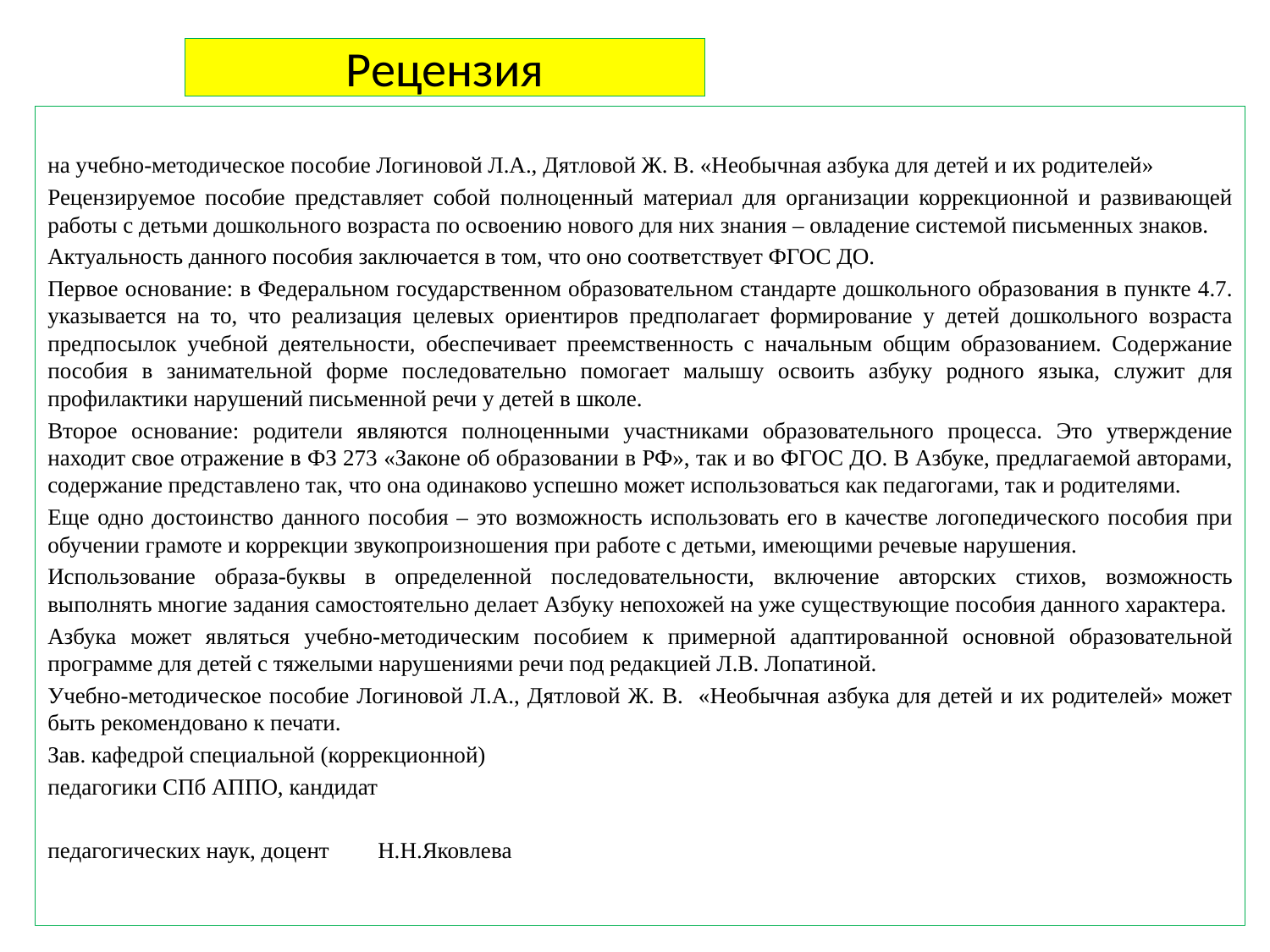

# Рецензия

на учебно-методическое пособие Логиновой Л.А., Дятловой Ж. В. «Необычная азбука для детей и их родителей»
Рецензируемое пособие представляет собой полноценный материал для организации коррекционной и развивающей работы с детьми дошкольного возраста по освоению нового для них знания – овладение системой письменных знаков.
Актуальность данного пособия заключается в том, что оно соответствует ФГОС ДО.
Первое основание: в Федеральном государственном образовательном стандарте дошкольного образования в пункте 4.7. указывается на то, что реализация целевых ориентиров предполагает формирование у детей дошкольного возраста предпосылок учебной деятельности, обеспечивает преемственность с начальным общим образованием. Содержание пособия в занимательной форме последовательно помогает малышу освоить азбуку родного языка, служит для профилактики нарушений письменной речи у детей в школе.
Второе основание: родители являются полноценными участниками образовательного процесса. Это утверждение находит свое отражение в ФЗ 273 «Законе об образовании в РФ», так и во ФГОС ДО. В Азбуке, предлагаемой авторами, содержание представлено так, что она одинаково успешно может использоваться как педагогами, так и родителями.
Еще одно достоинство данного пособия – это возможность использовать его в качестве логопедического пособия при обучении грамоте и коррекции звукопроизношения при работе с детьми, имеющими речевые нарушения.
Использование образа-буквы в определенной последовательности, включение авторских стихов, возможность выполнять многие задания самостоятельно делает Азбуку непохожей на уже существующие пособия данного характера.
Азбука может являться учебно-методическим пособием к примерной адаптированной основной образовательной программе для детей с тяжелыми нарушениями речи под редакцией Л.В. Лопатиной.
Учебно-методическое пособие Логиновой Л.А., Дятловой Ж. В.  «Необычная азбука для детей и их родителей» может быть рекомендовано к печати.
Зав. кафедрой специальной (коррекционной)
педагогики СПб АППО, кандидат

педагогических наук, доцент	Н.Н.Яковлева